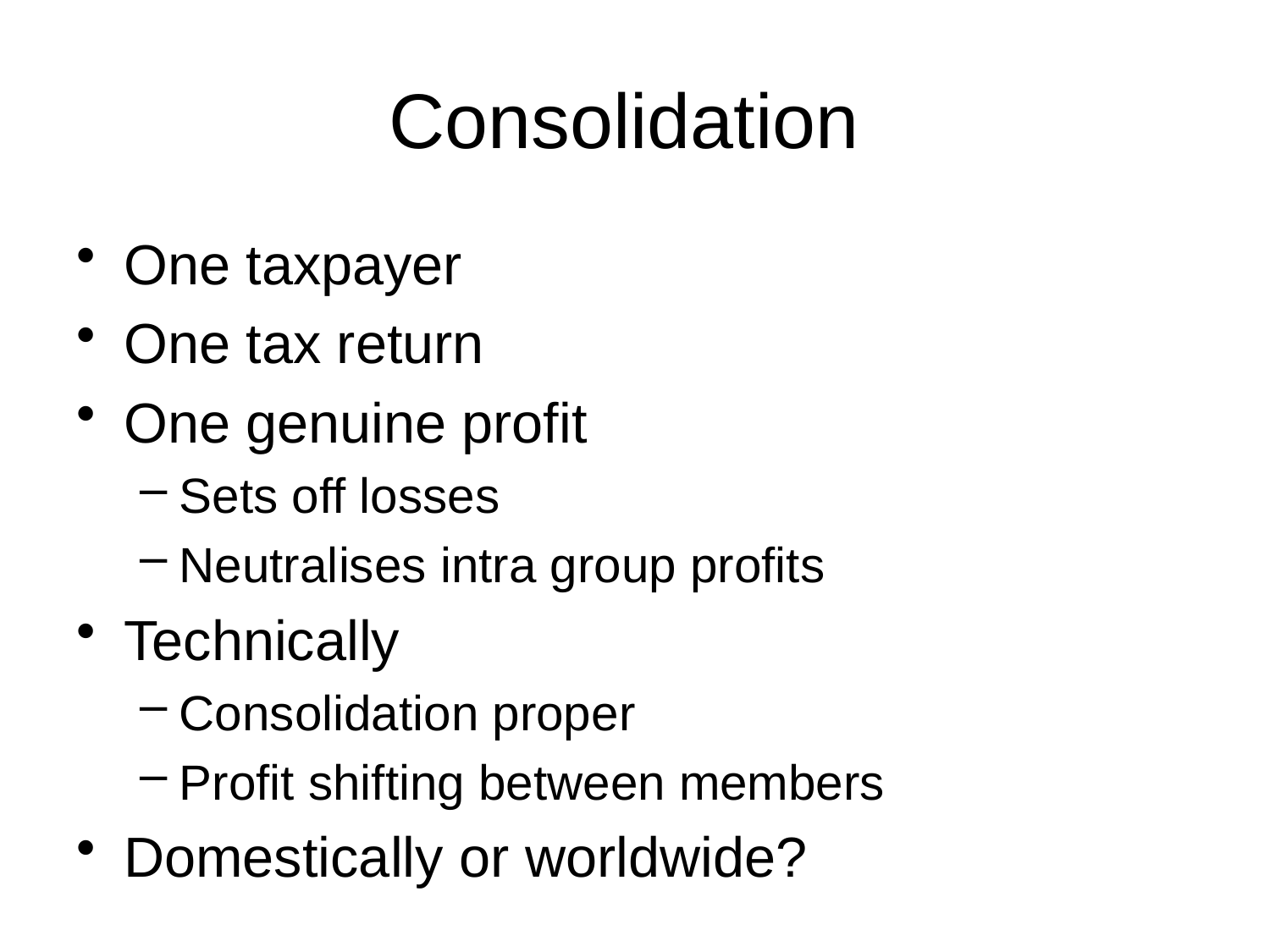

# Consolidation
One taxpayer
One tax return
One genuine profit
Sets off losses
Neutralises intra group profits
Technically
Consolidation proper
Profit shifting between members
Domestically or worldwide?